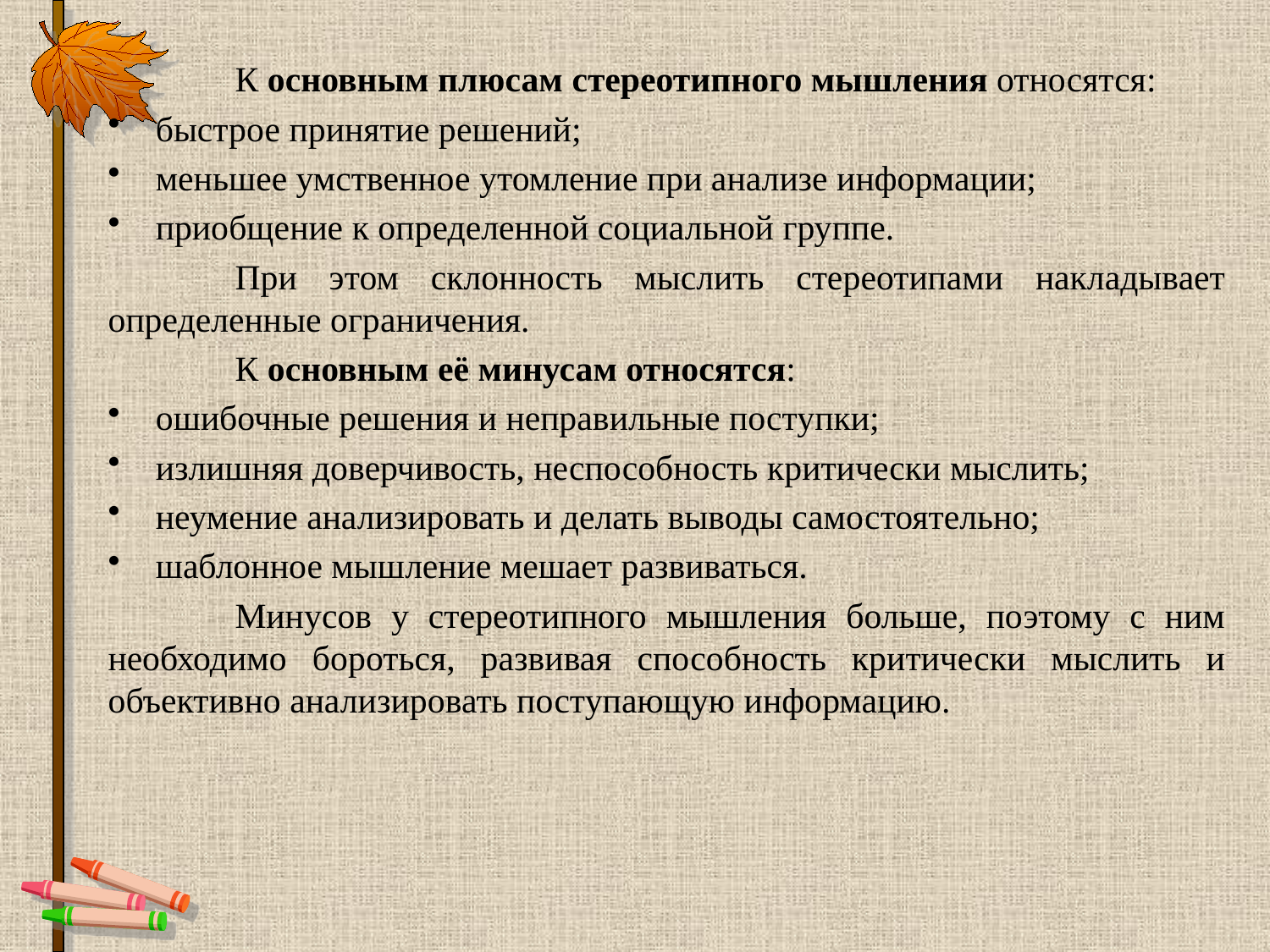

К основным плюсам стереотипного мышления относятся:
быстрое принятие решений;
меньшее умственное утомление при анализе информации;
приобщение к определенной социальной группе.
	При этом склонность мыслить стереотипами накладывает определенные ограничения.
	К основным её минусам относятся:
ошибочные решения и неправильные поступки;
излишняя доверчивость, неспособность критически мыслить;
неумение анализировать и делать выводы самостоятельно;
шаблонное мышление мешает развиваться.
	Минусов у стереотипного мышления больше, поэтому с ним необходимо бороться, развивая способность критически мыслить и объективно анализировать поступающую информацию.